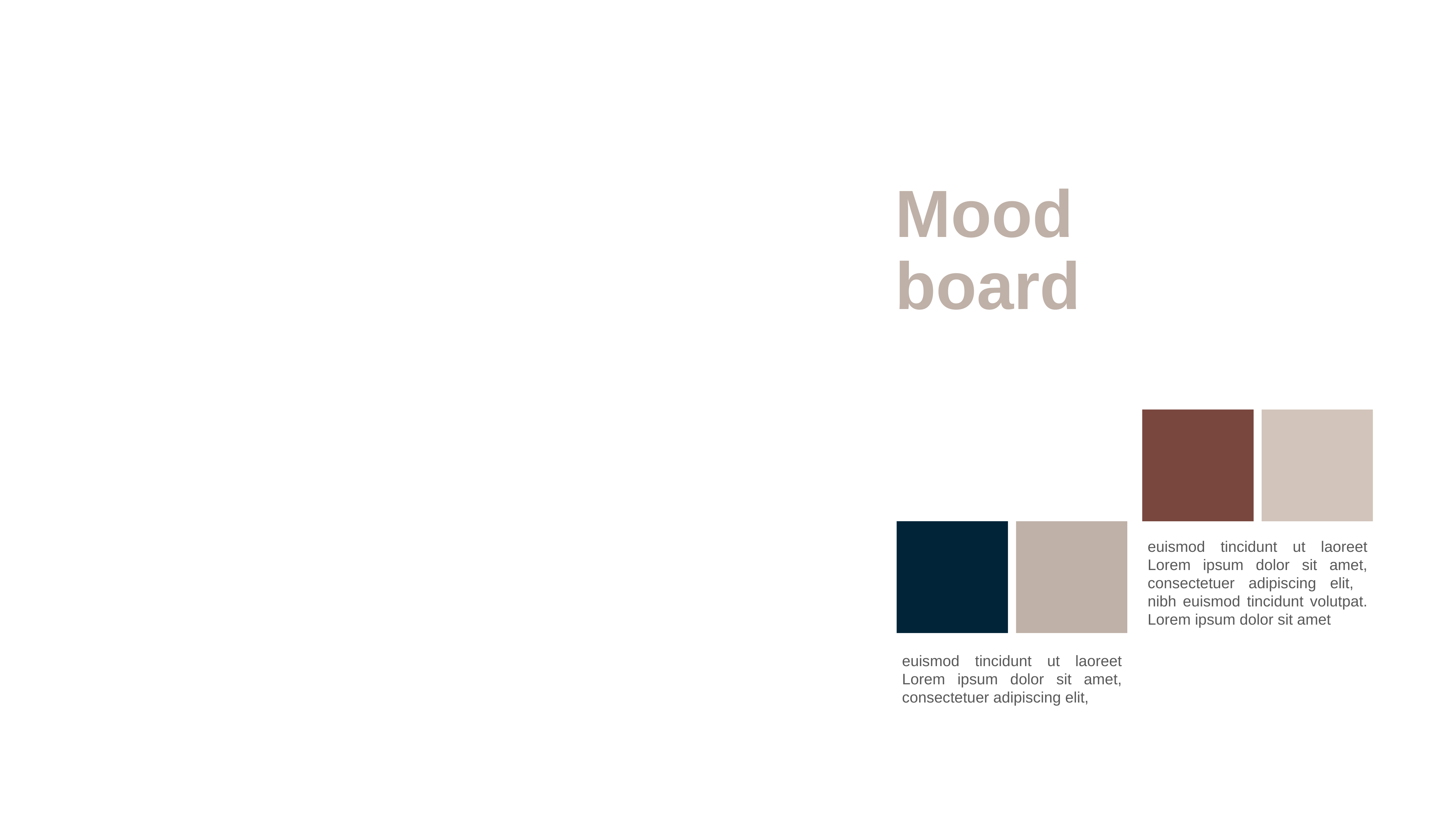

Mood
board

euismod tincidunt ut laoreet Lorem ipsum dolor sit amet, consectetuer adipiscing elit,  nibh euismod tincidunt volutpat. Lorem ipsum dolor sit amet

euismod tincidunt ut laoreet Lorem ipsum dolor sit amet, consectetuer adipiscing elit,